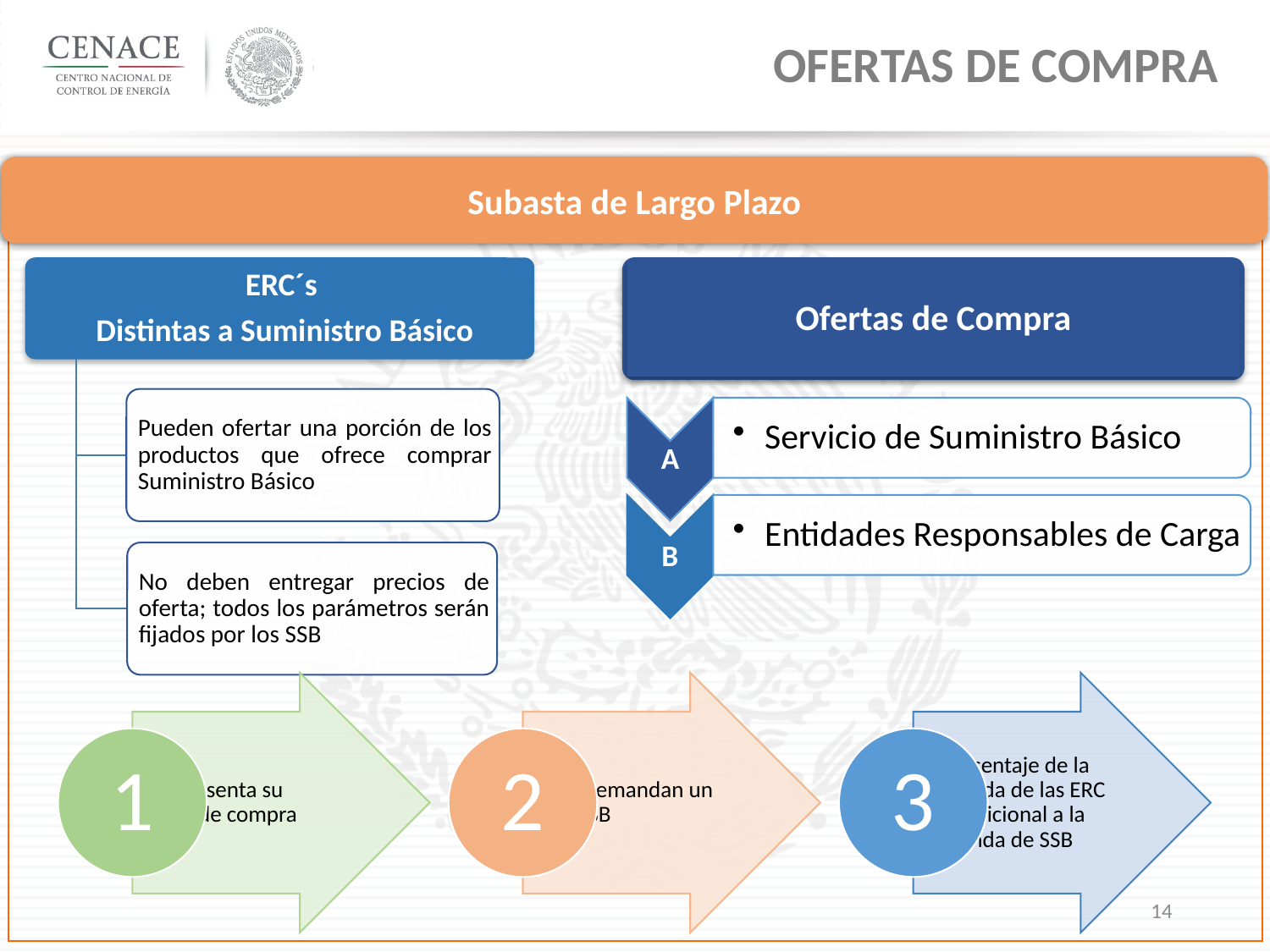

Ofertas de Compra
Subasta de Largo Plazo

ERC´s
 Distintas a Suministro Básico
Pueden ofertar una porción de los productos que ofrece comprar Suministro Básico
No deben entregar precios de oferta; todos los parámetros serán fijados por los SSB

Ofertas de Compra
A
Servicio de Suministro Básico
B
Entidades Responsables de Carga
SSB Presenta su oferta de compra
1
ERC´s demandan un % de SSB
2
El porcentaje de la demanda de las ERC´s es adicional a la demanda de SSB
3
14